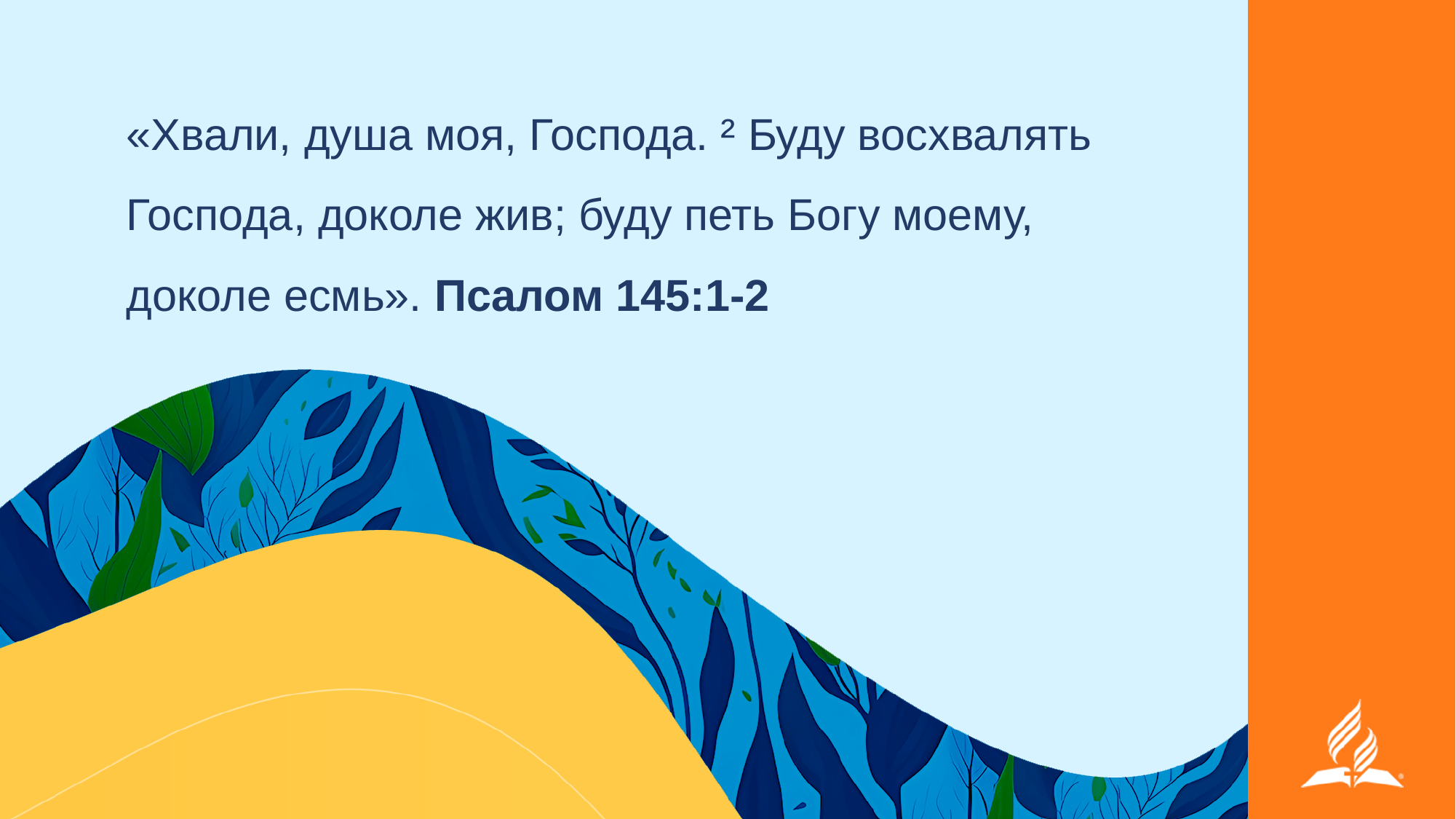

«Хвали, душа моя, Господа. ² Буду восхвалять Господа, доколе жив; буду петь Богу моему, доколе есмь». Псалом 145:1-2